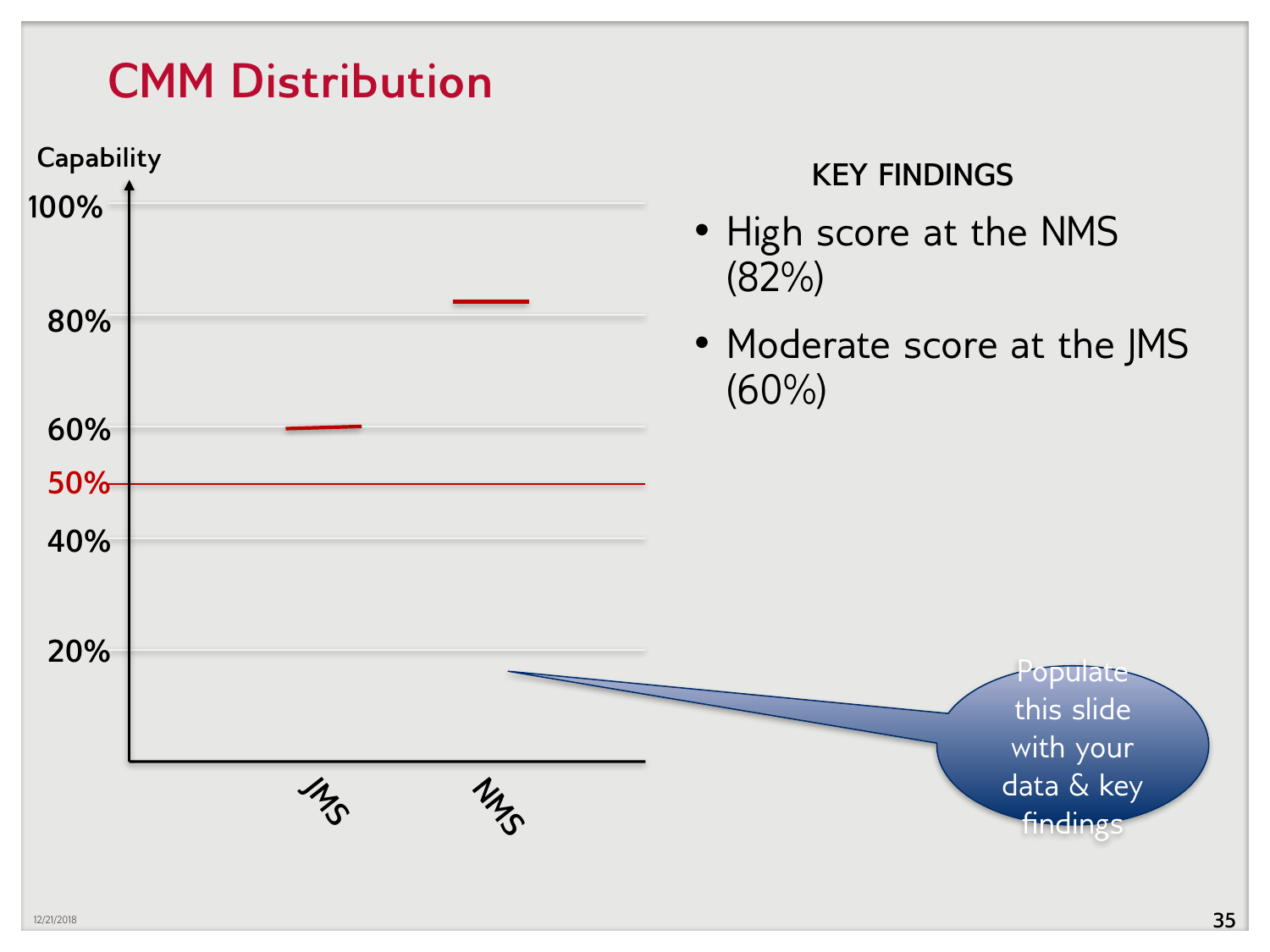

# CMM Distribution
Capability
KEY FINDINGS
100%
High score at the NMS (82%)
Moderate score at the JMS (60%)

80%
60%
50%
40%
20%
Populate this slide with your data & key findings
JMS
NMS
12/21/2018
35